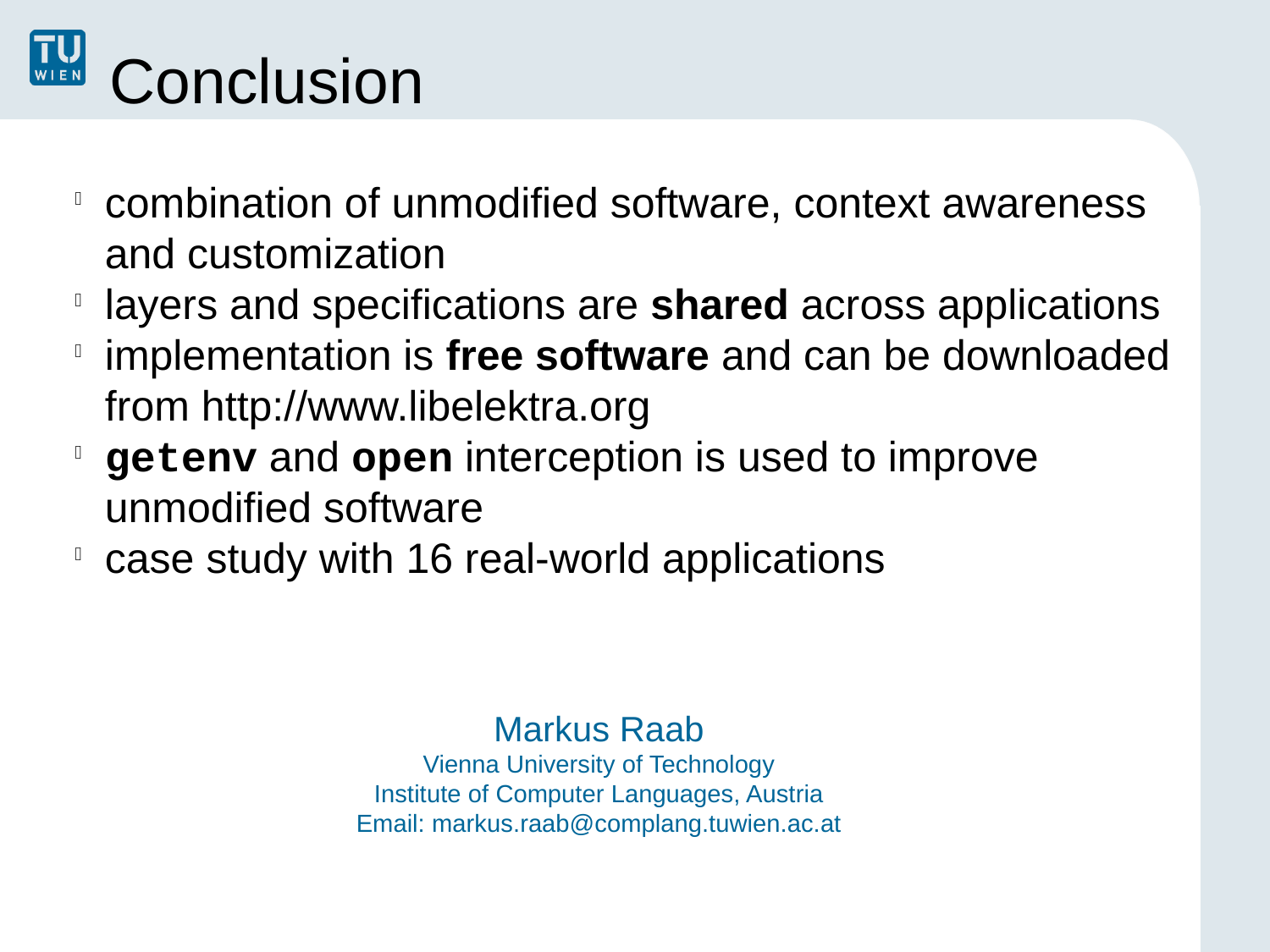

Conclusion
combination of unmodified software, context awareness and customization
layers and specifications are shared across applications
implementation is free software and can be downloaded from http://www.libelektra.org
getenv and open interception is used to improve unmodified software
case study with 16 real-world applications
Markus Raab
Vienna University of Technology
Institute of Computer Languages, Austria
Email: markus.raab@complang.tuwien.ac.at